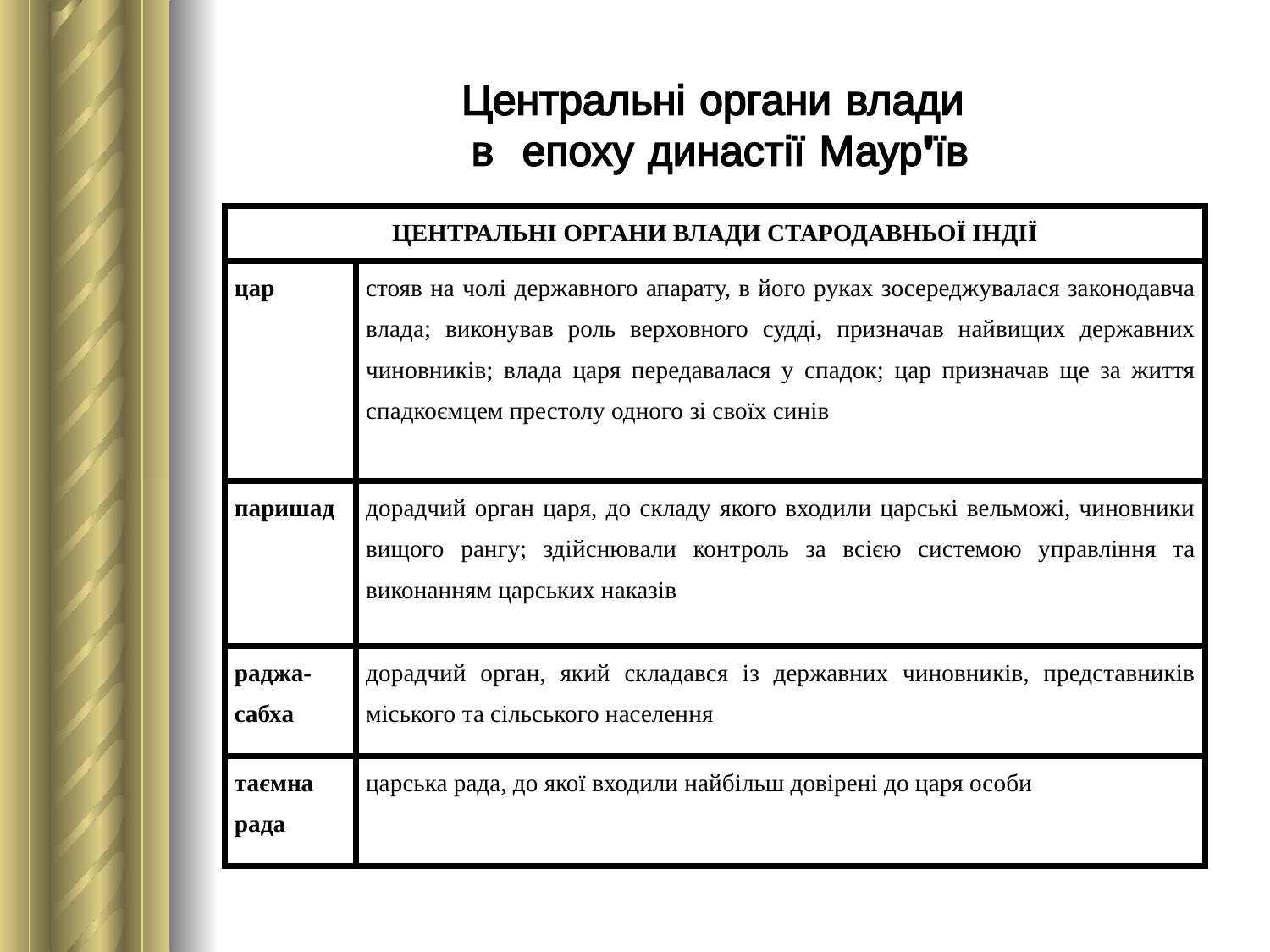

Центральні органи влади
в  епоху династії Маур'їв
| ЦЕНТРАЛЬНІ ОРГАНИ ВЛАДИ СТАРОДАВНЬОЇ ІНДІЇ |  |
| --- | --- |
| цар | стояв на чолі державного апарату, в його руках зосереджувалася законодавча влада; виконував роль верховного судді, призначав найвищих державних чиновників; влада царя передавалася у спадок; цар призначав ще за життя спадкоємцем престолу одного зі своїх синів |
| паришад | дорадчий орган царя, до складу якого входили царські вельможі, чиновники вищого рангу; здійснювали контроль за всією системою управління та виконанням царських наказів |
| раджа-сабха | дорадчий орган, який складався із державних чиновників, представників міського та сільського населення |
| таємна рада | царська рада, до якої входили найбільш довірені до царя особи |